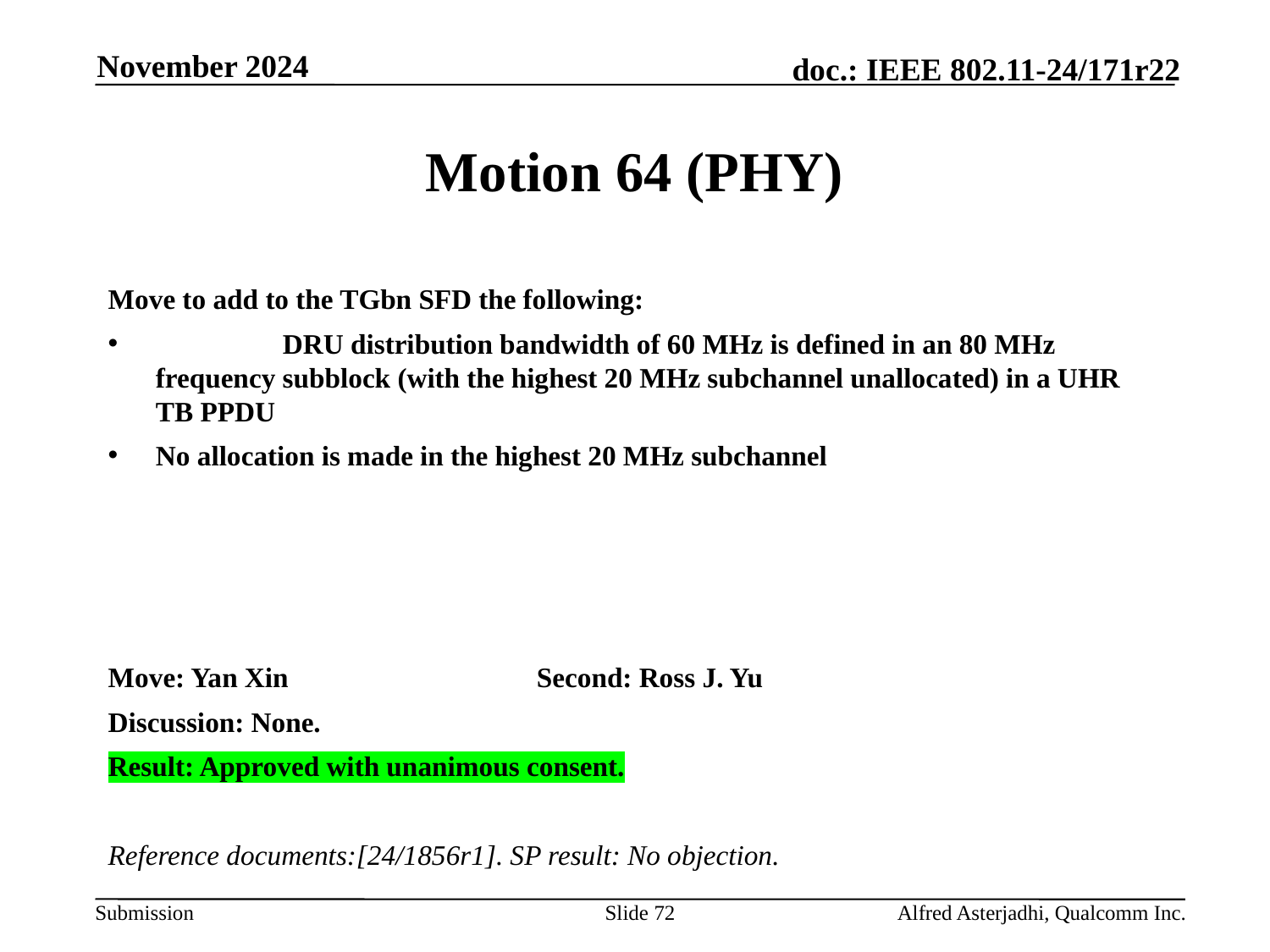

November 2024
# Motion 64 (PHY)
Move to add to the TGbn SFD the following:
	DRU distribution bandwidth of 60 MHz is defined in an 80 MHz frequency subblock (with the highest 20 MHz subchannel unallocated) in a UHR TB PPDU
No allocation is made in the highest 20 MHz subchannel

Move: Yan Xin		Second: Ross J. Yu
Discussion: None.
Result: Approved with unanimous consent.

Reference documents:[24/1856r1]. SP result: No objection.

Slide 72
Alfred Asterjadhi, Qualcomm Inc.